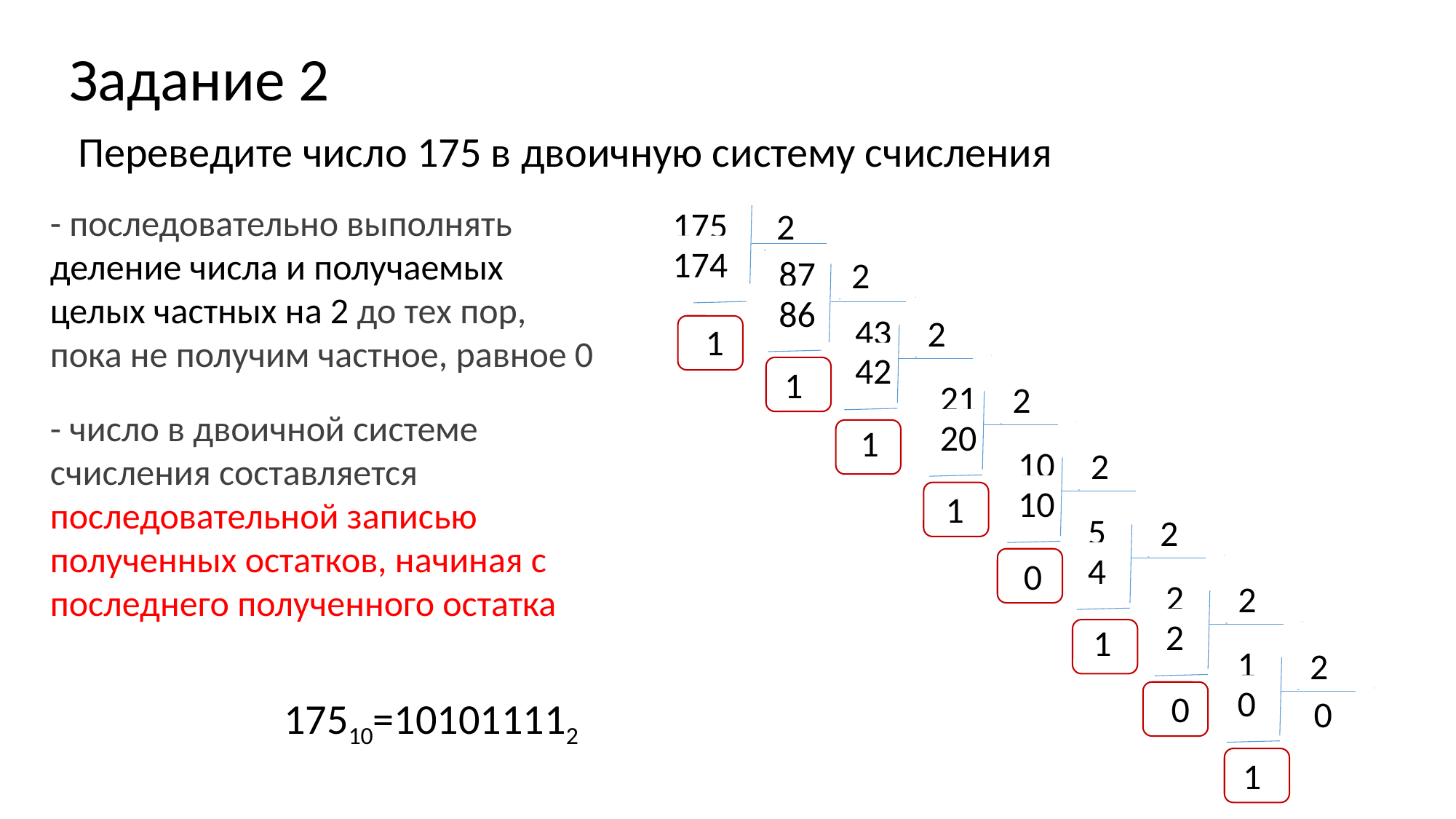

# Задание 2
Переведите число 175 в двоичную систему счисления
- последовательно выполнять деление числа и получаемых целых частных на 2 до тех пор, пока не получим частное, равное 0
- число в двоичной системе счисления составляется последовательной записью полученных остатков, начиная с последнего полученного остатка
175
2
174
87
1
87
2
86
2
1
43
2
42
21
1

21
2
20
10
1

10
2
10
5
0

5
2
4
2
1

2
2
2
1
0

1
2
0
0
1

17510=101011112